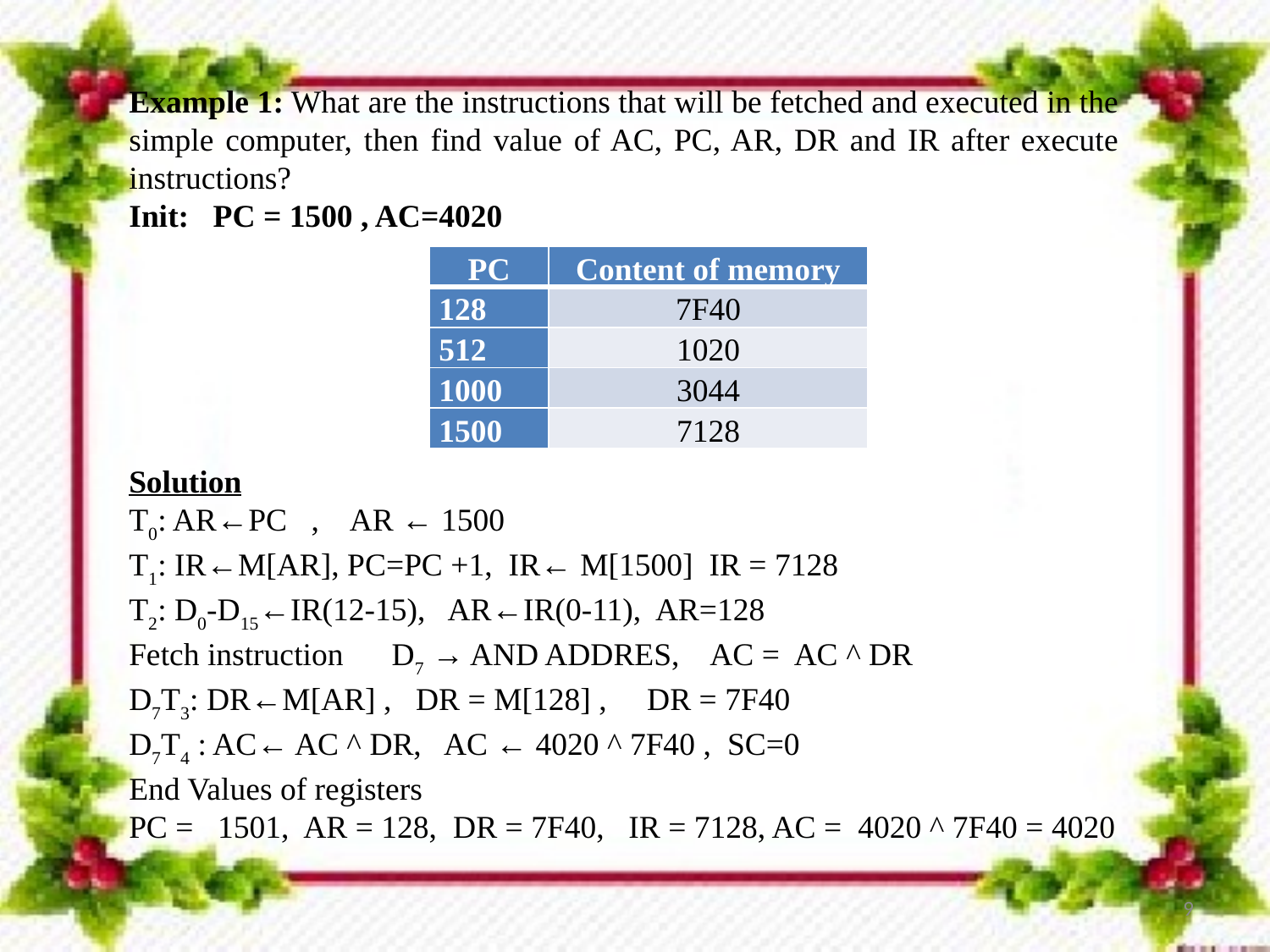

Example 1: What are the instructions that will be fetched and executed in the simple computer, then find value of AC, PC, AR, DR and IR after execute instructions?
Init:   PC = 1500 , AC=4020
| PC | Content of memory |
| --- | --- |
| 128 | 7F40 |
| 512 | 1020 |
| 1000 | 3044 |
| 1500 | 7128 |
Solution
T0: AR←PC   ,    AR ← 1500
T1: IR←M[AR], PC=PC +1,  IR← M[1500]  IR = 7128
T2: D0-D15←IR(12-15),   AR←IR(0-11),  AR=128
Fetch instruction      D7 → AND ADDRES,    AC =  AC ^ DR
D7T3: DR←M[AR] ,   DR = M[128] ,     DR = 7F40
D7T4 : AC← AC ^ DR,   AC ← 4020 ^ 7F40 ,  SC=0
End Values of registers
PC =   1501,  AR = 128,  DR = 7F40,   IR = 7128, AC =  4020 ^ 7F40 = 4020
9